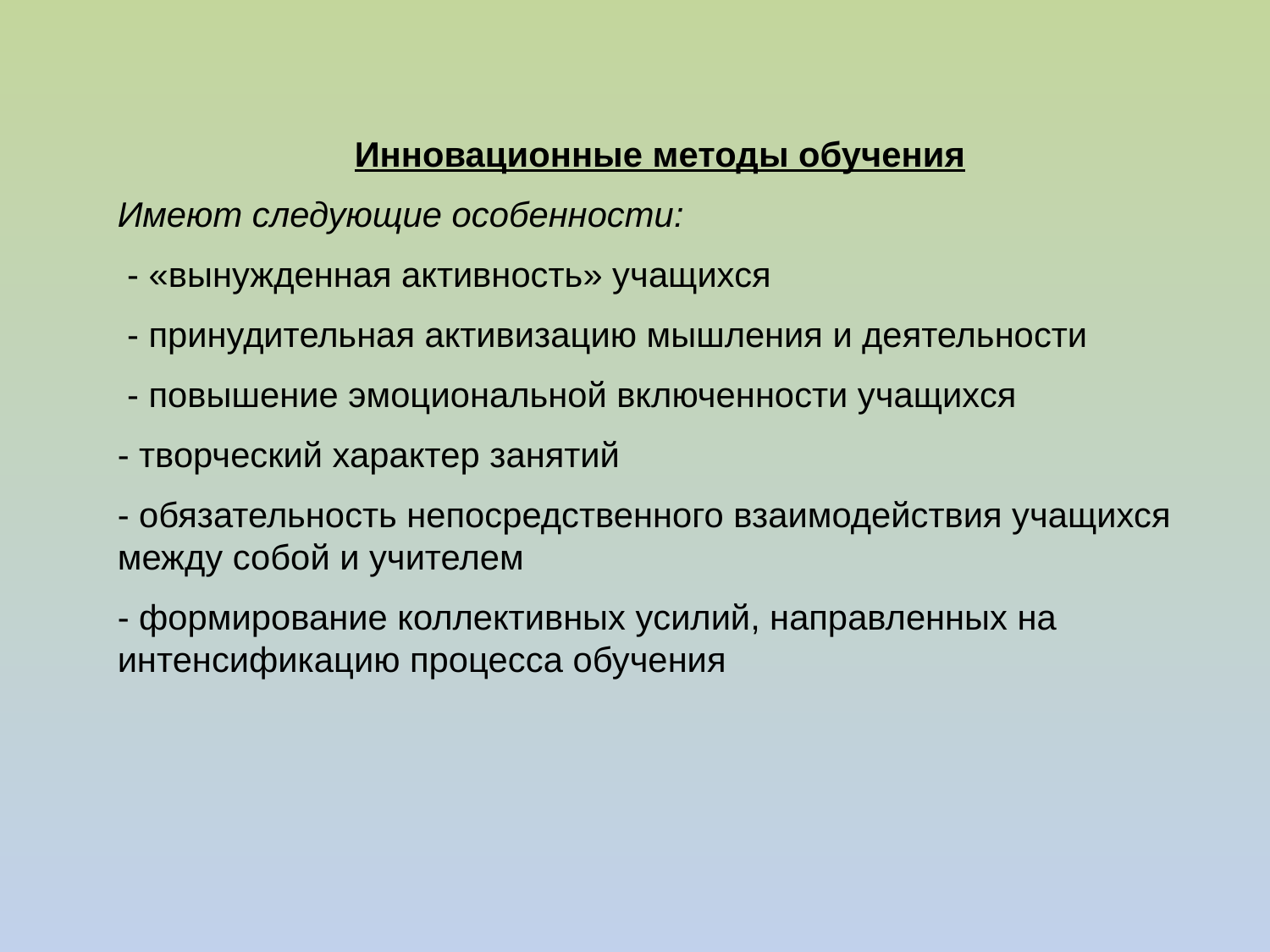

Инновационные методы обучения
Имеют следующие особенности:
 - «вынужденная активность» учащихся
 - принудительная активизацию мышления и деятельности
 - повышение эмоциональной включенности учащихся
- творческий характер занятий
- обязательность непосредственного взаимодействия учащихся между собой и учителем
- формирование коллективных усилий, направленных на интенсификацию процесса обучения